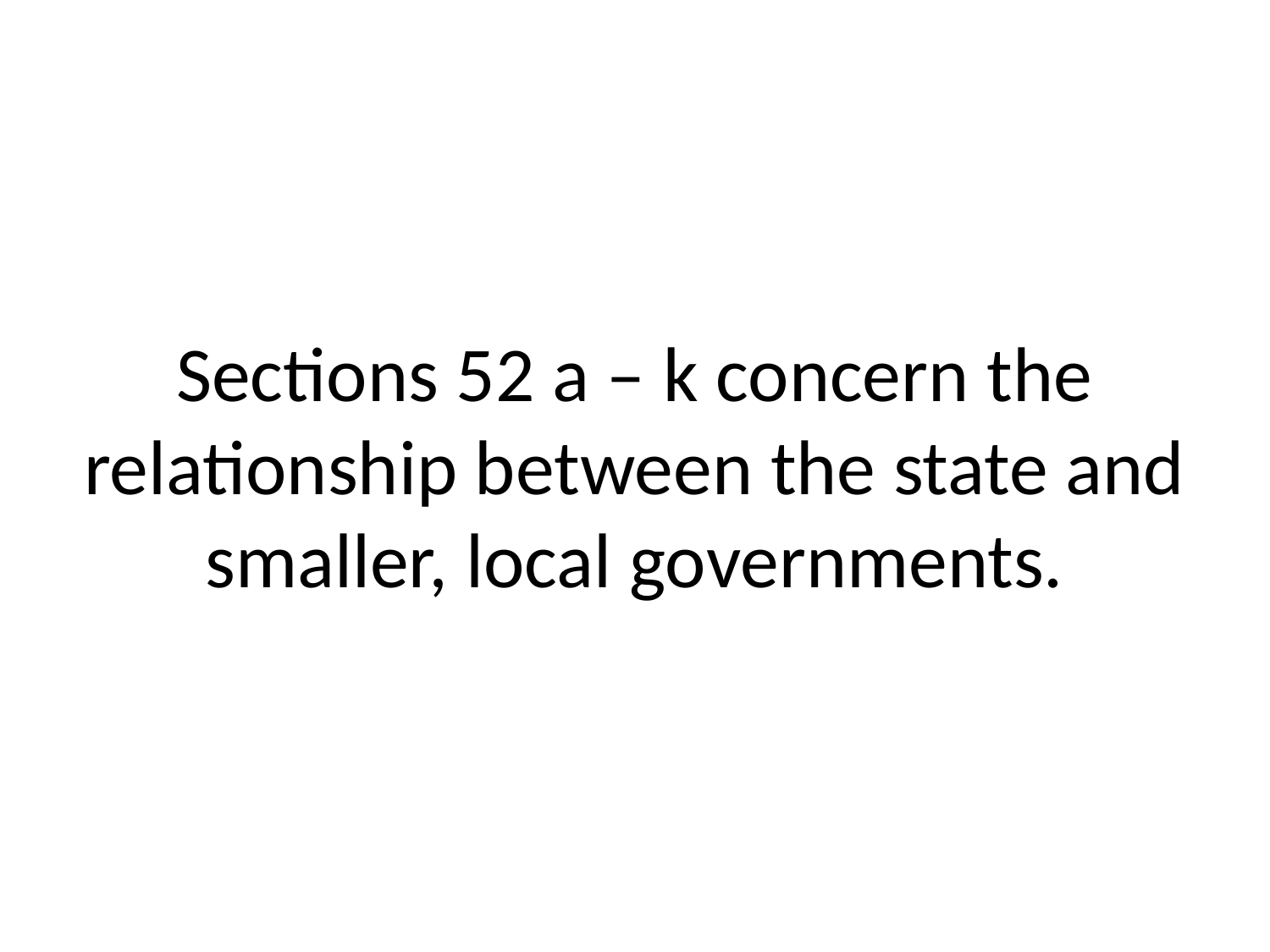

# Sections 52 a – k concern the relationship between the state and smaller, local governments.